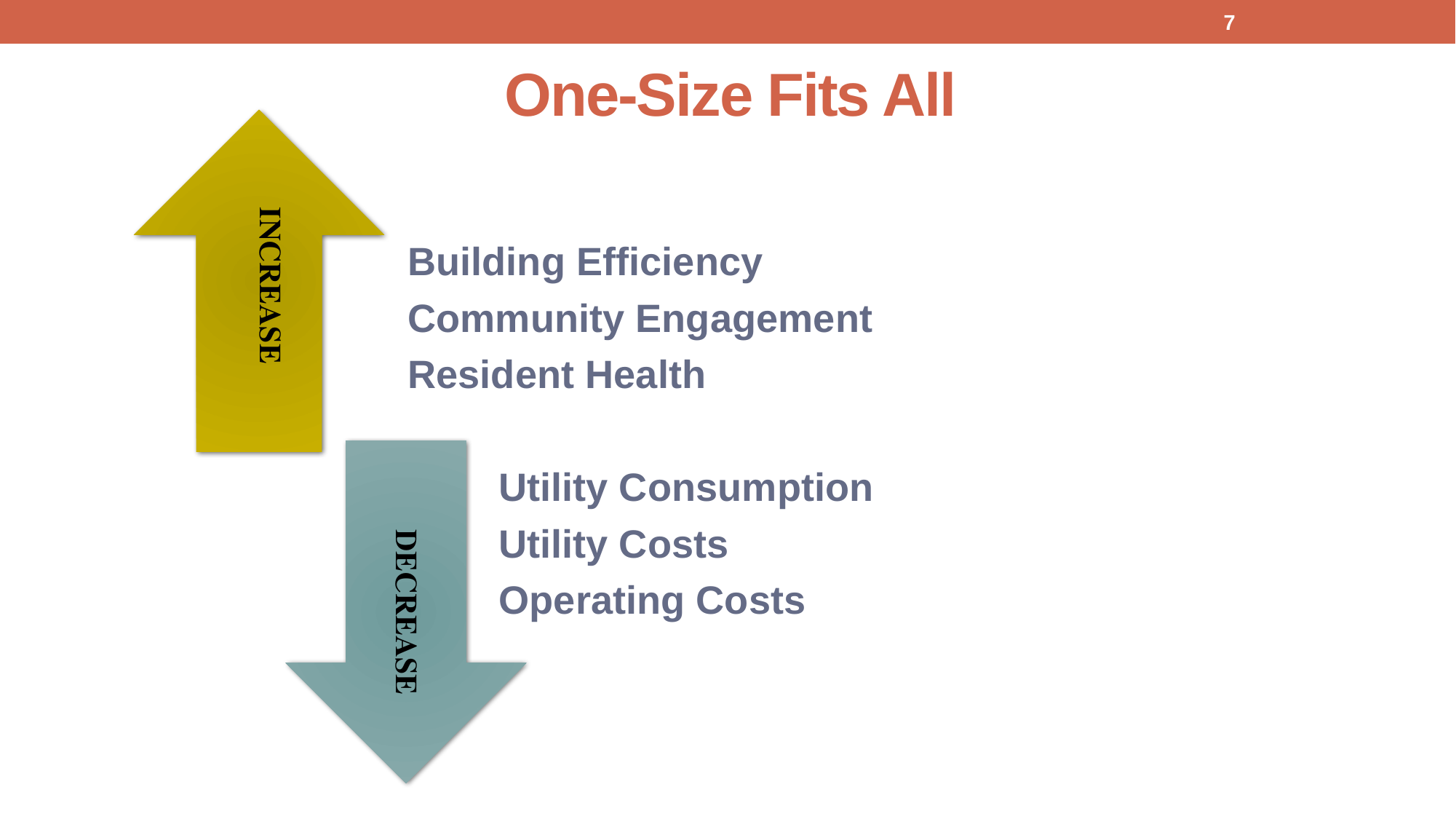

7
# One-Size Fits All

Building Efficiency
Community Engagement
Resident Health
Utility Consumption
Utility Costs
Operating Costs
INCREASE
DECREASE